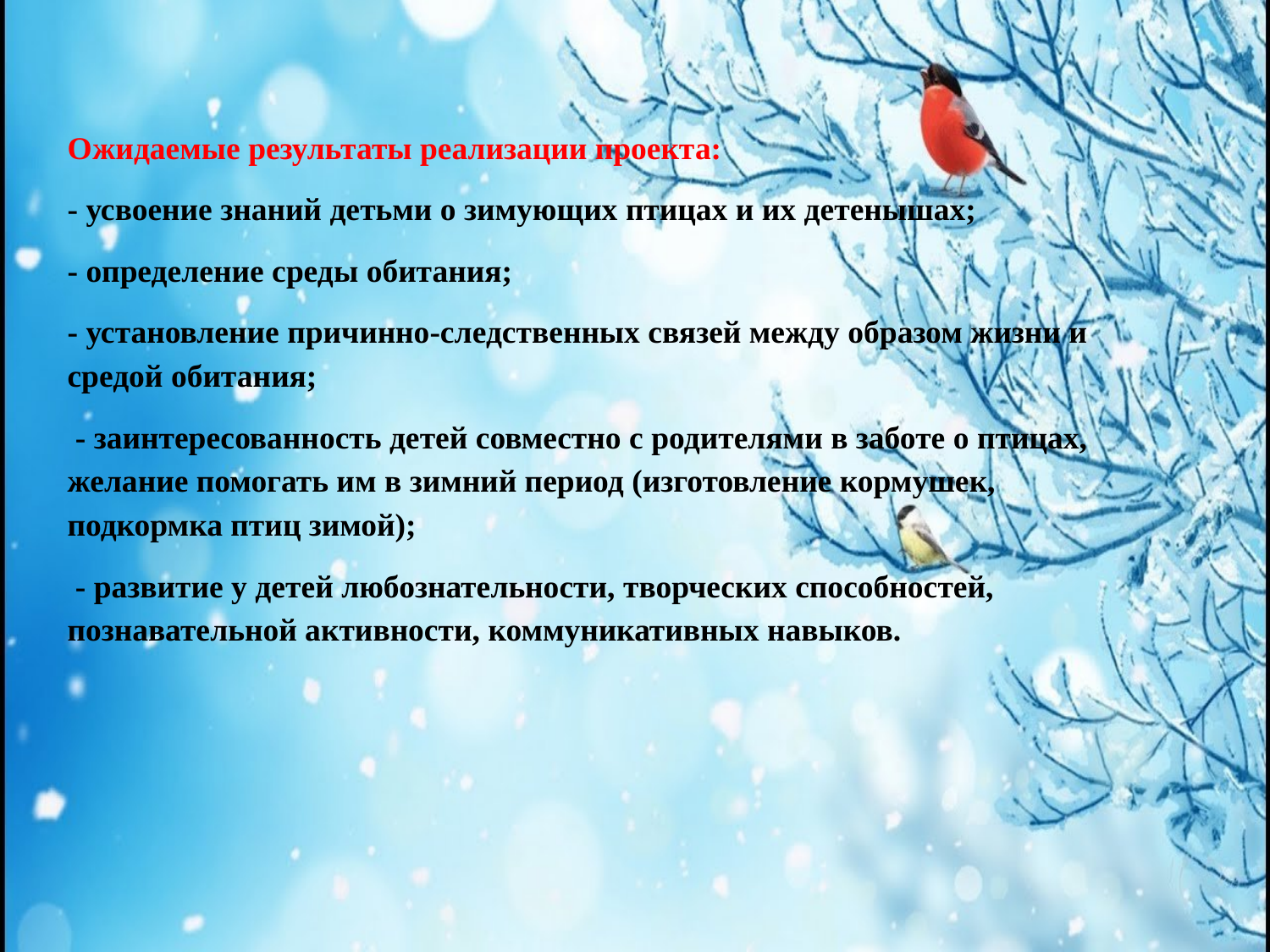

Ожидаемые результаты реализации проекта:
- усвоение знаний детьми о зимующих птицах и их детенышах;
- определение среды обитания;
- установление причинно-следственных связей между образом жизни и средой обитания;
- заинтересованность детей совместно с родителями в заботе о птицах, желание помогать им в зимний период (изготовление кормушек, подкормка птиц зимой);
- развитие у детей любознательности, творческих способностей, познавательной активности, коммуникативных навыков.